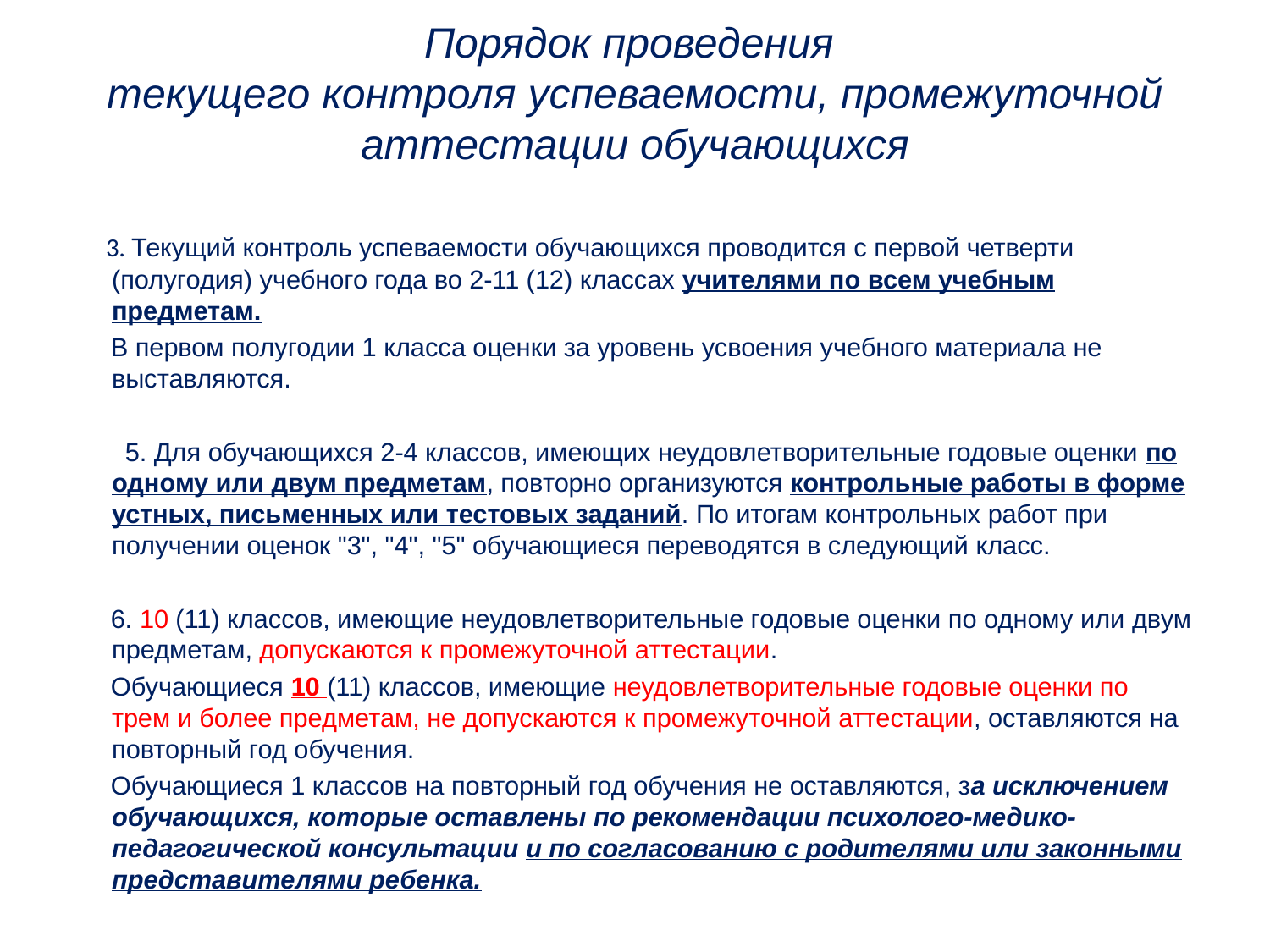

# Порядок проведения текущего контроля успеваемости, промежуточной аттестации обучающихся
      3. Текущий контроль успеваемости обучающихся проводится с первой четверти (полугодия) учебного года во 2-11 (12) классах учителями по всем учебным предметам.
      В первом полугодии 1 класса оценки за уровень усвоения учебного материала не выставляются.

        5. Для обучающихся 2-4 классов, имеющих неудовлетворительные годовые оценки по одному или двум предметам, повторно организуются контрольные работы в форме устных, письменных или тестовых заданий. По итогам контрольных работ при получении оценок "3", "4", "5" обучающиеся переводятся в следующий класс.

      6. 10 (11) классов, имеющие неудовлетворительные годовые оценки по одному или двум предметам, допускаются к промежуточной аттестации.
      Обучающиеся 10 (11) классов, имеющие неудовлетворительные годовые оценки по трем и более предметам, не допускаются к промежуточной аттестации, оставляются на повторный год обучения.
      Обучающиеся 1 классов на повторный год обучения не оставляются, за исключением обучающихся, которые оставлены по рекомендации психолого-медико-педагогической консультации и по согласованию с родителями или законными представителями ребенка.